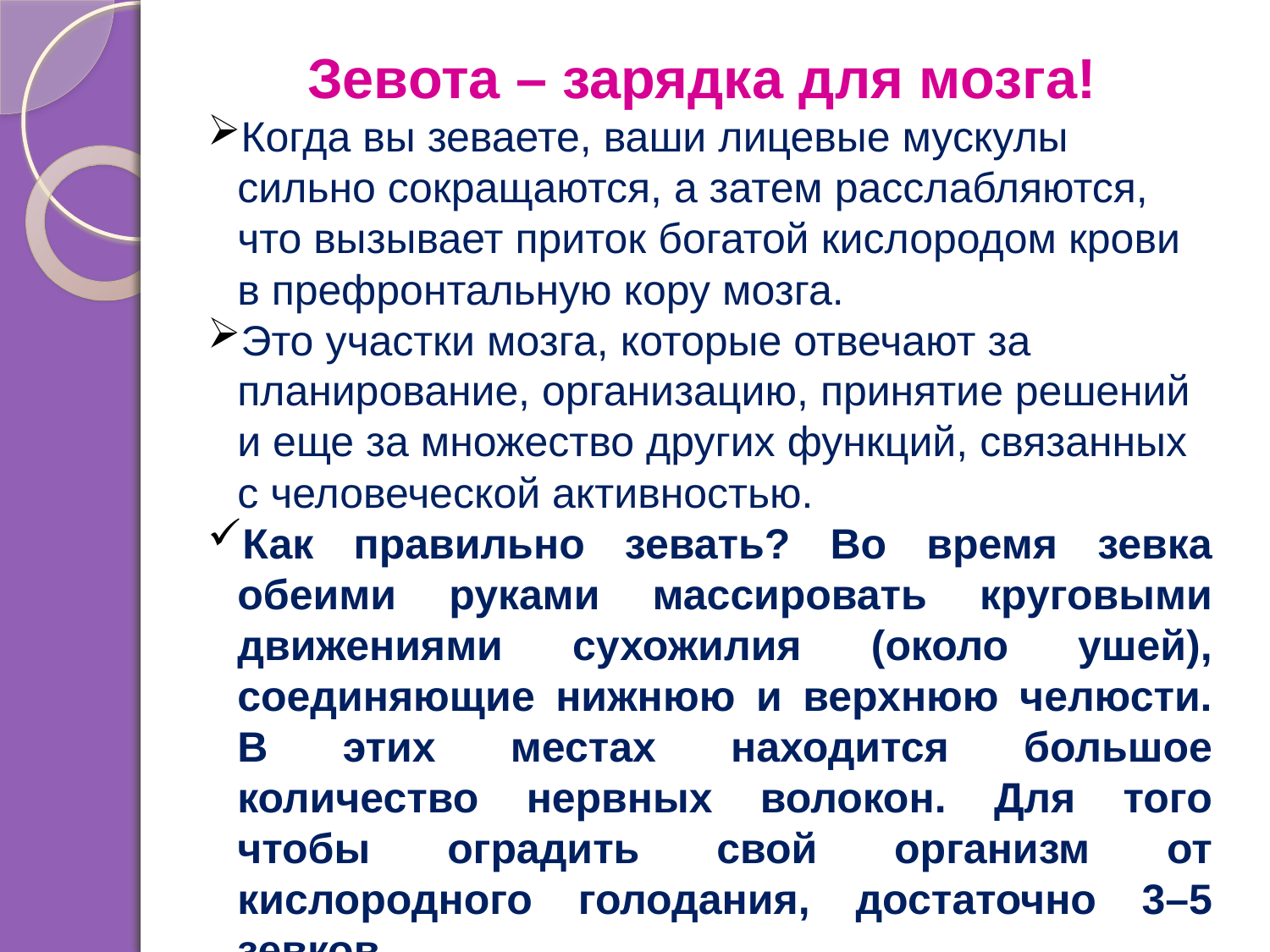

Зевота – зарядка для мозга!
Когда вы зеваете, ваши лицевые мускулы сильно сокращаются, а затем расслабляются, что вызывает приток богатой кислородом крови в префронтальную кору мозга.
Это участки мозга, которые отвечают за планирование, организацию, принятие решений и еще за множество других функций, связанных с человеческой активностью.
Как правильно зевать? Во время зевка обеими руками массировать круговыми движениями сухожилия (около ушей), соединяющие нижнюю и верхнюю челюсти. В этих местах находится большое количество нервных волокон. Для того чтобы оградить свой организм от кислородного голодания, достаточно 3–5 зевков.